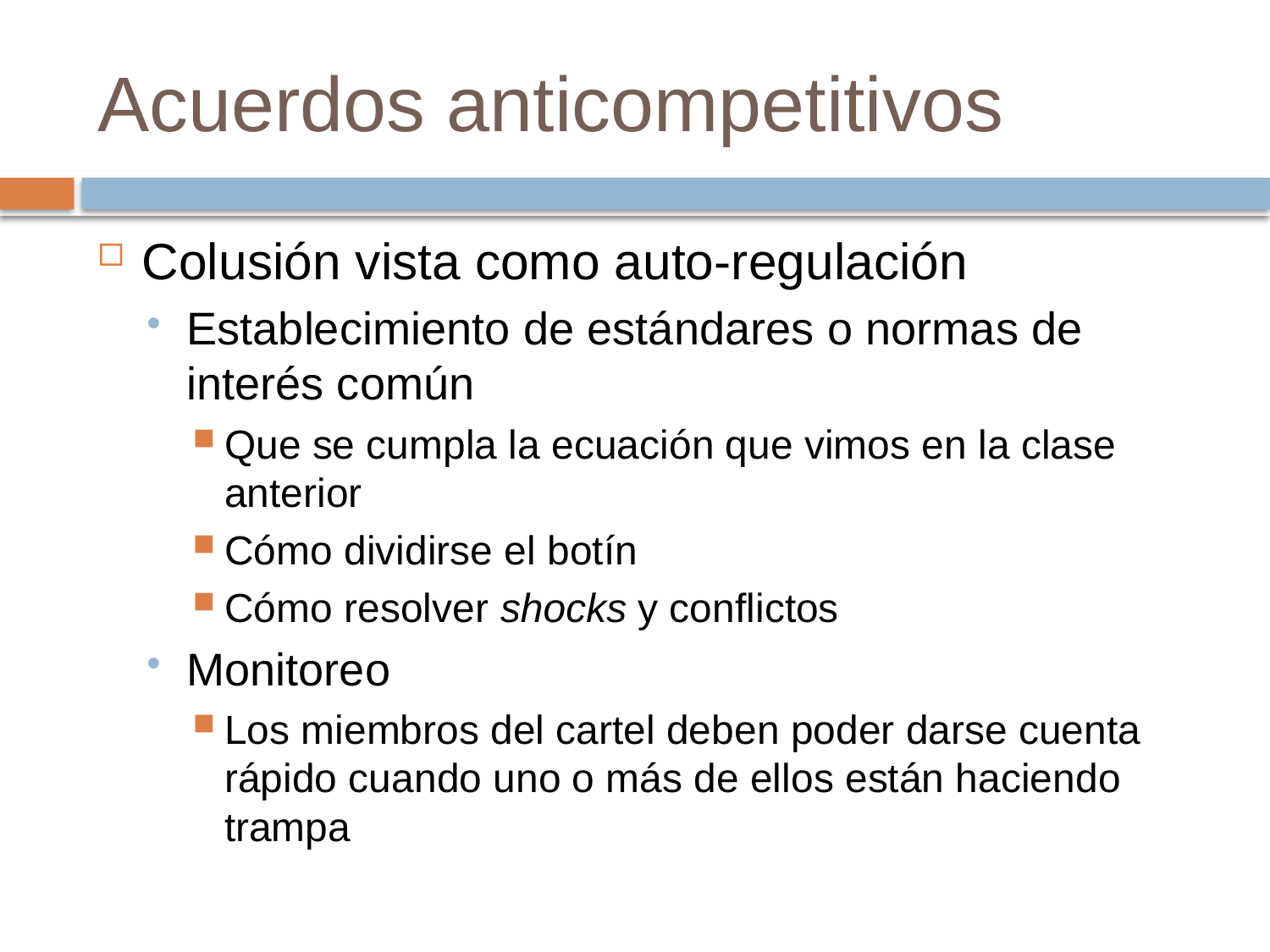

# Acuerdos anticompetitivos
Colusión vista como auto-regulación
Establecimiento de estándares o normas de interés común
Que se cumpla la ecuación que vimos en la clase anterior
Cómo dividirse el botín
Cómo resolver shocks y conflictos
Monitoreo
Los miembros del cartel deben poder darse cuenta rápido cuando uno o más de ellos están haciendo trampa